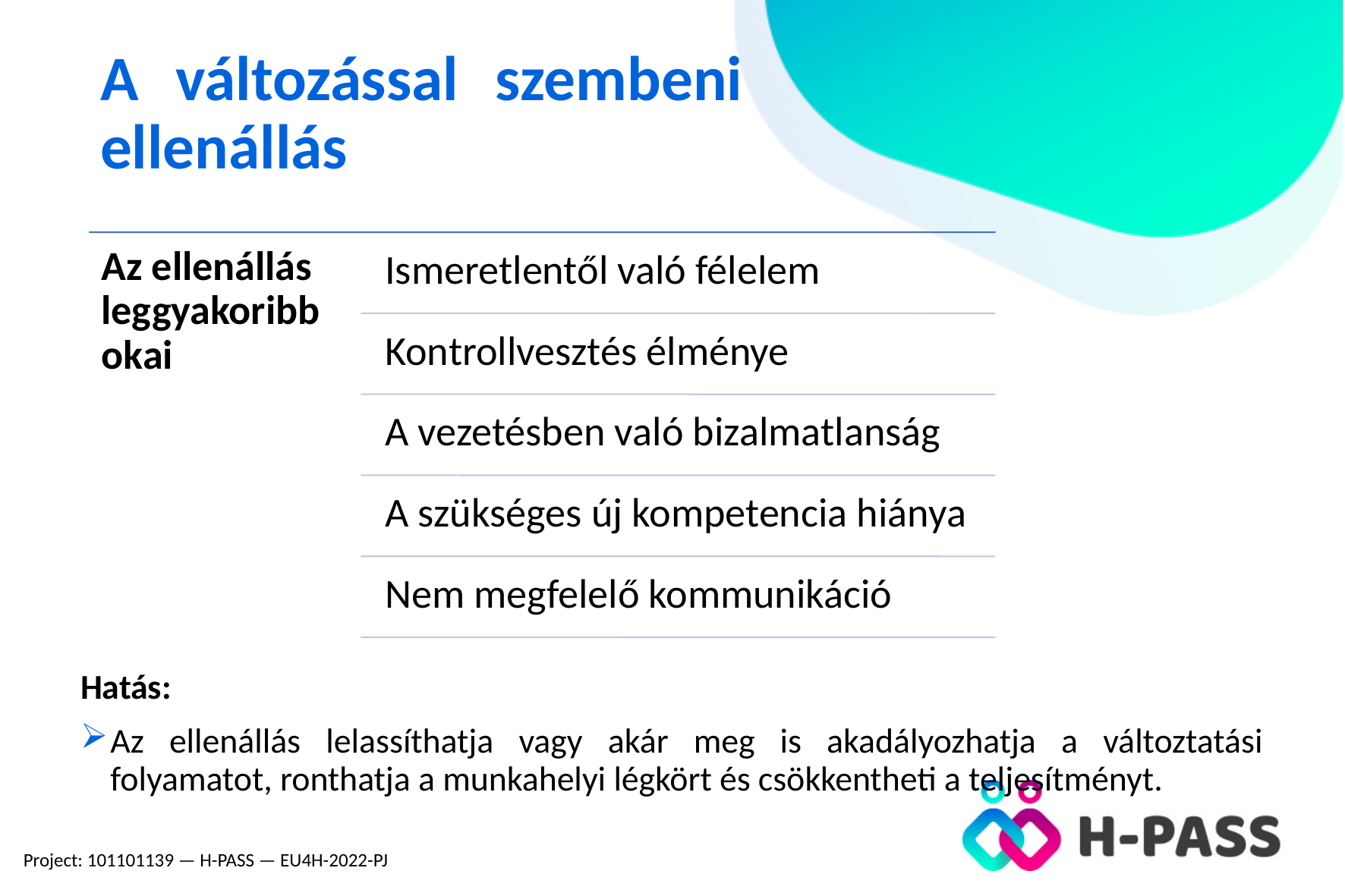

A változással szembeni ellenállás
Az ellenállás leggyakoribb okai
Ismeretlentől való félelem
Kontrollvesztés élménye
A vezetésben való bizalmatlanság
A szükséges új kompetencia hiánya
Nem megfelelő kommunikáció
Hatás:
Az ellenállás lelassíthatja vagy akár meg is akadályozhatja a változtatási folyamatot, ronthatja a munkahelyi légkört és csökkentheti a teljesítményt.

Project: 101101139 — H-PASS — EU4H-2022-PJ